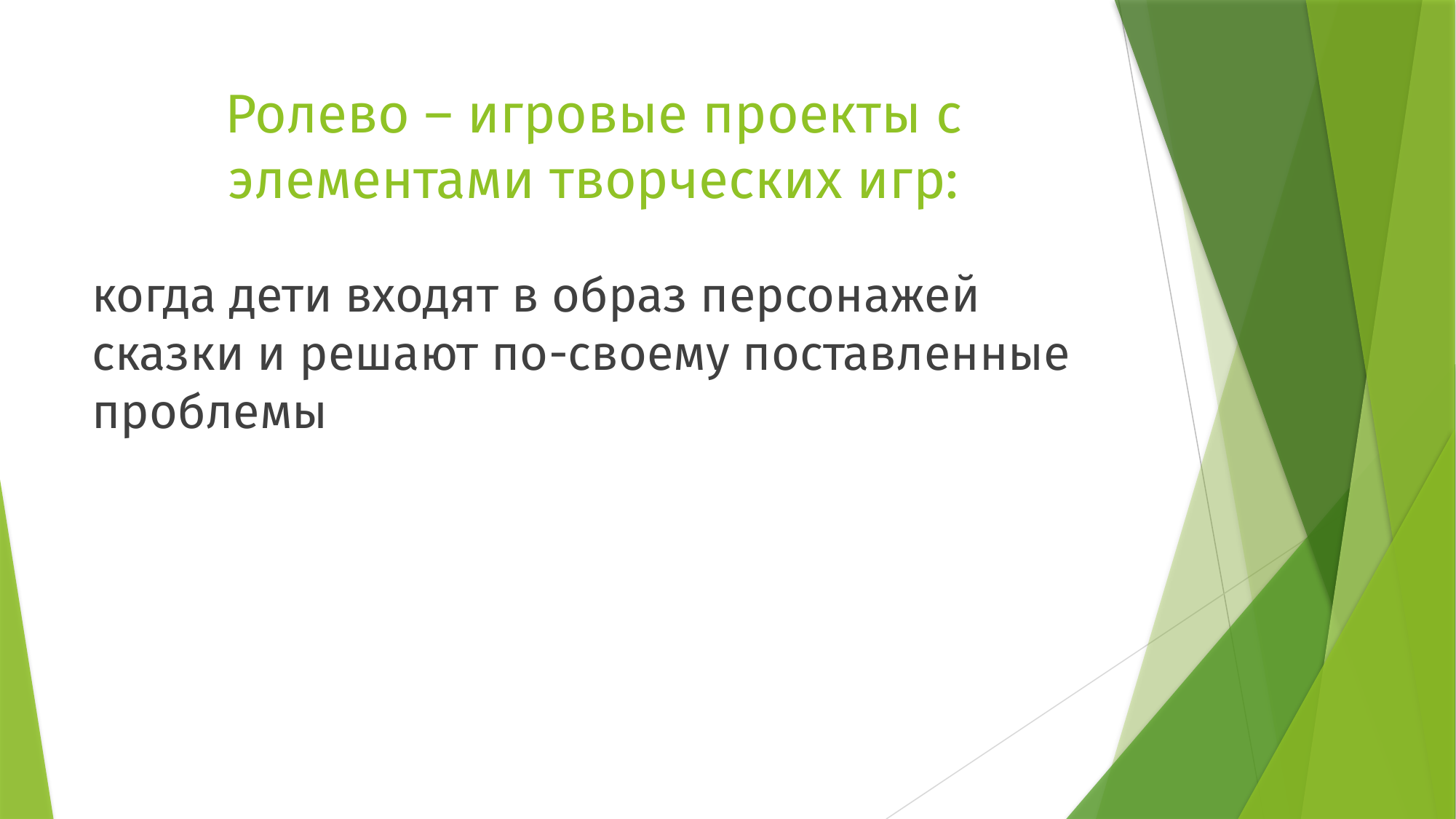

# Ролево – игровые проекты с элементами творческих игр:
когда дети входят в образ персонажей сказки и решают по-своему поставленные проблемы